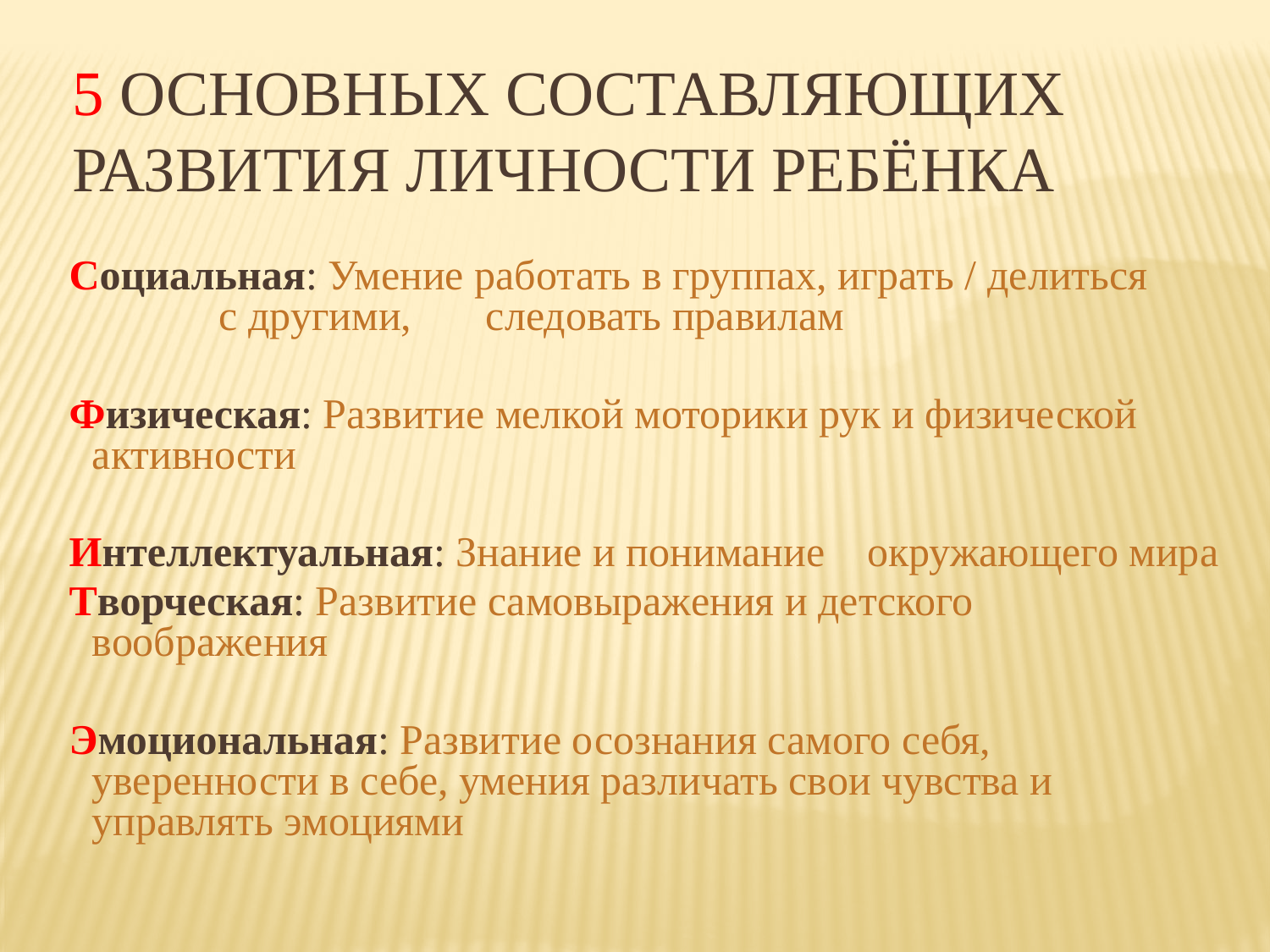

5 ОСНОВНЫХ СОСТАВЛЯЮЩИХ
РАЗВИТИЯ ЛИЧНОСТИ РЕБЁНКА
Социальная: Умение работать в группах, играть / делиться 	с другими,       следовать правилам

Физическая: Развитие мелкой моторики рук и физической активности

Интеллектуальная: Знание и понимание    окружающего мира
Творческая: Развитие самовыражения и детского  воображения

Эмоциональная: Развитие осознания самого себя, уверенности в себе, умения различать свои чувства и управлять эмоциями